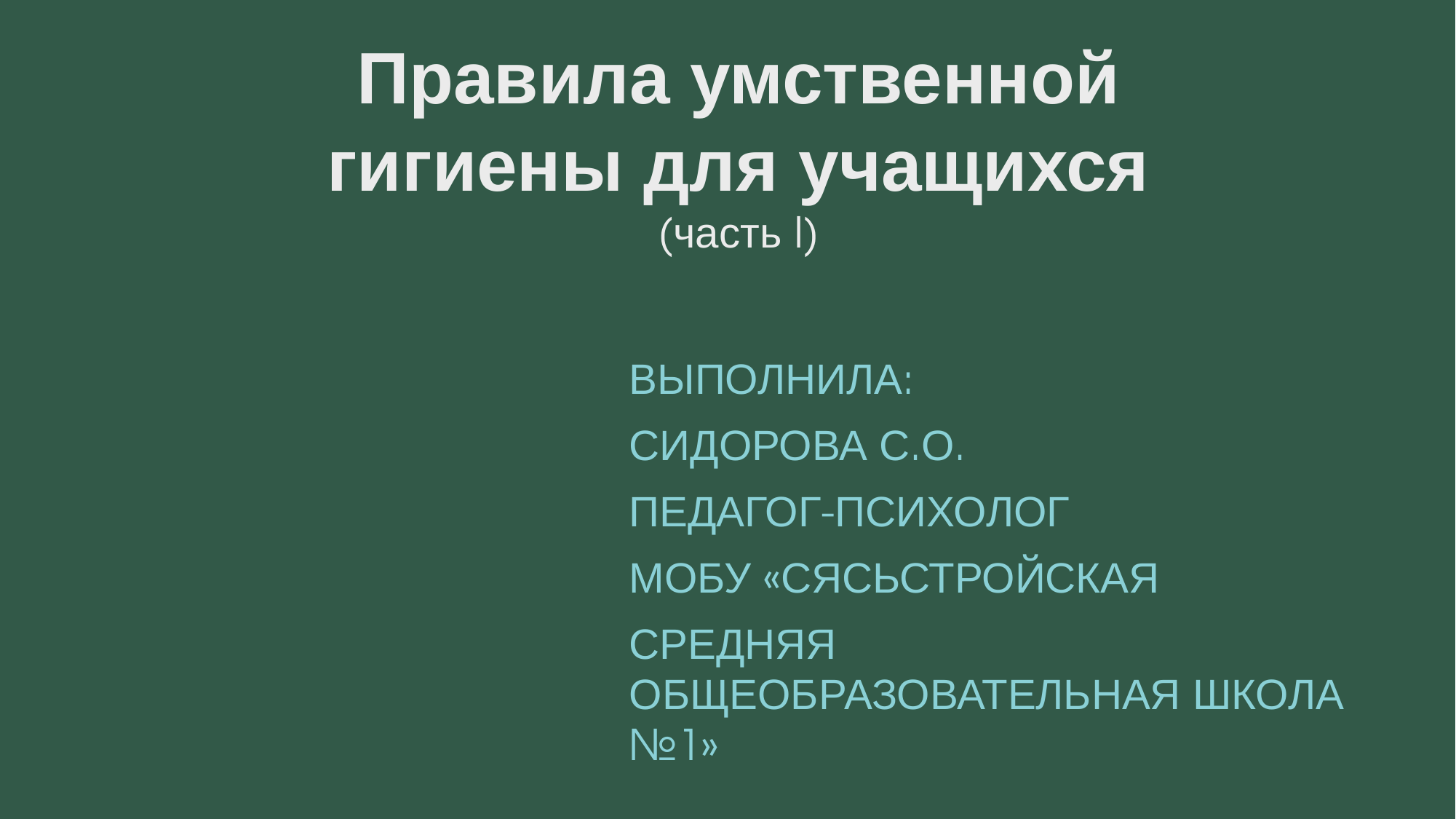

# Правила умственной гигиены для учащихся (часть I)
Выполнила:
Сидорова С.О.
Педагог-психолог
Мобу «сясьстройская
средняя общеобразовательная школа №1»